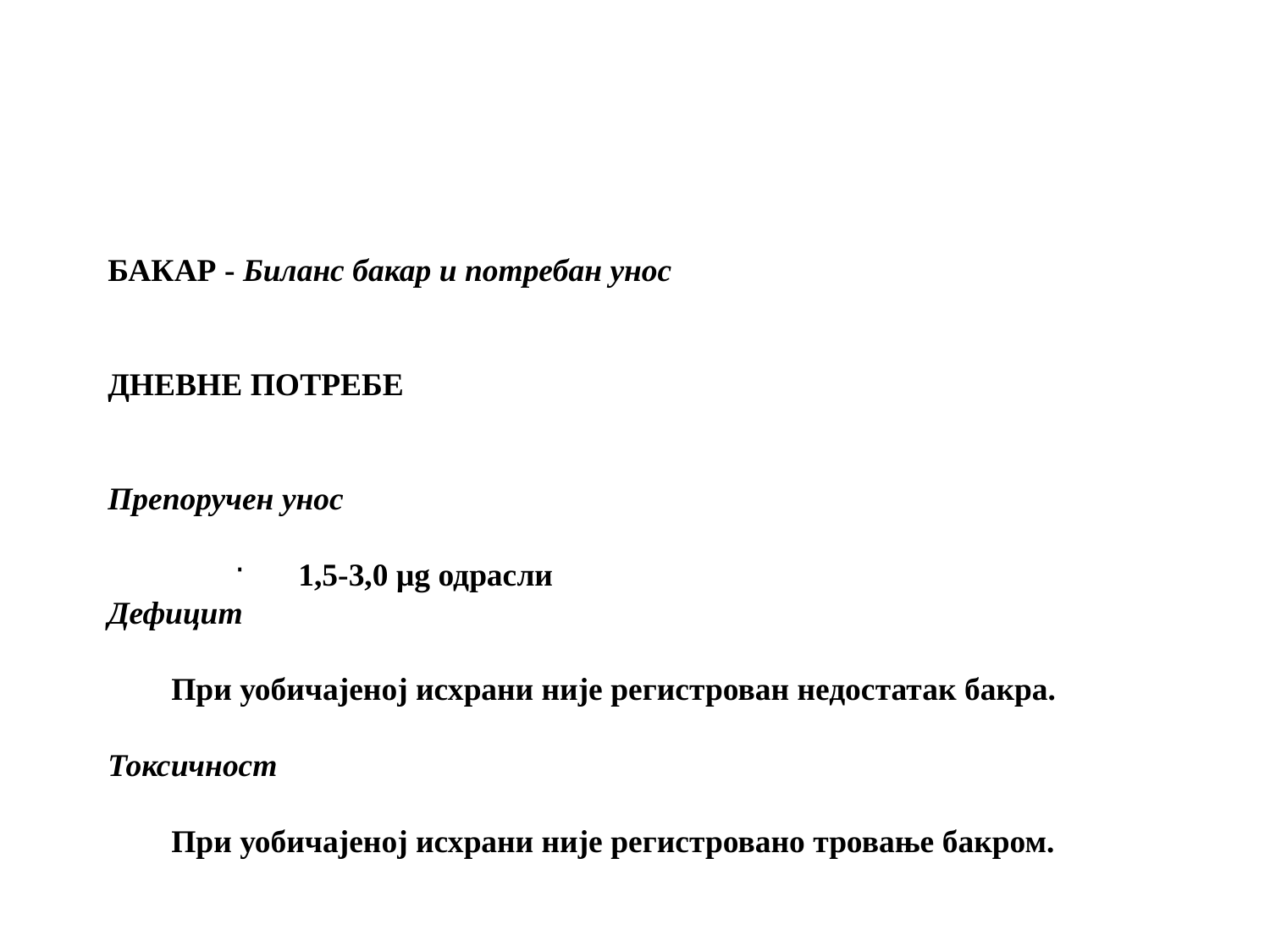

БАКАР - Биланс бакар и потребан унос

ДНЕВНЕ ПОТРЕБЕ

Препоручен унос

1,5-3,0 μg одрасли
Дефицит

При уобичајеној исхрани није регистрован недостатак бакра.

Токсичност

При уобичајеној исхрани није регистровано тровање бакром.